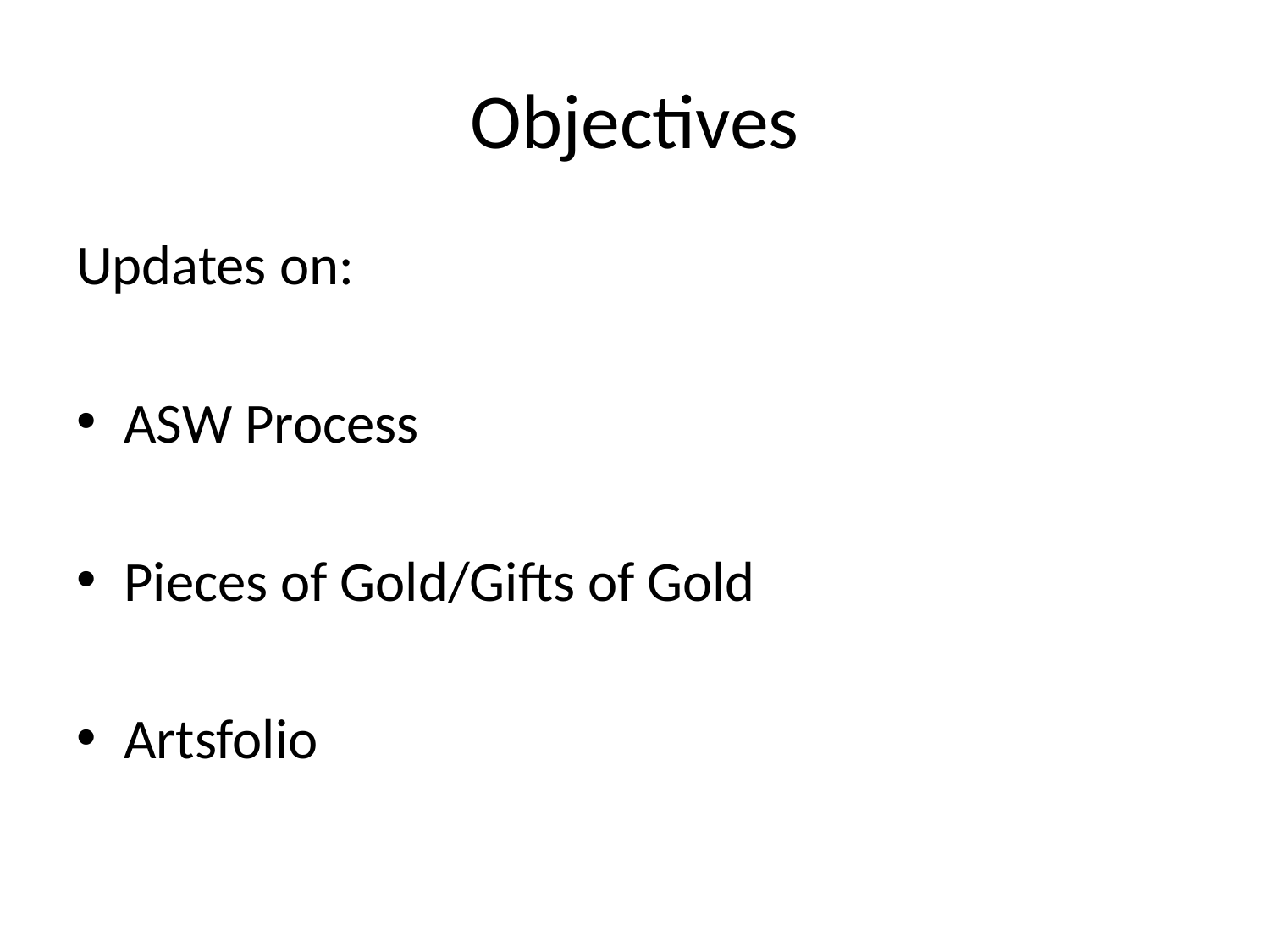

# Objectives
Updates on:

ASW Process

Pieces of Gold/Gifts of Gold

Artsfolio